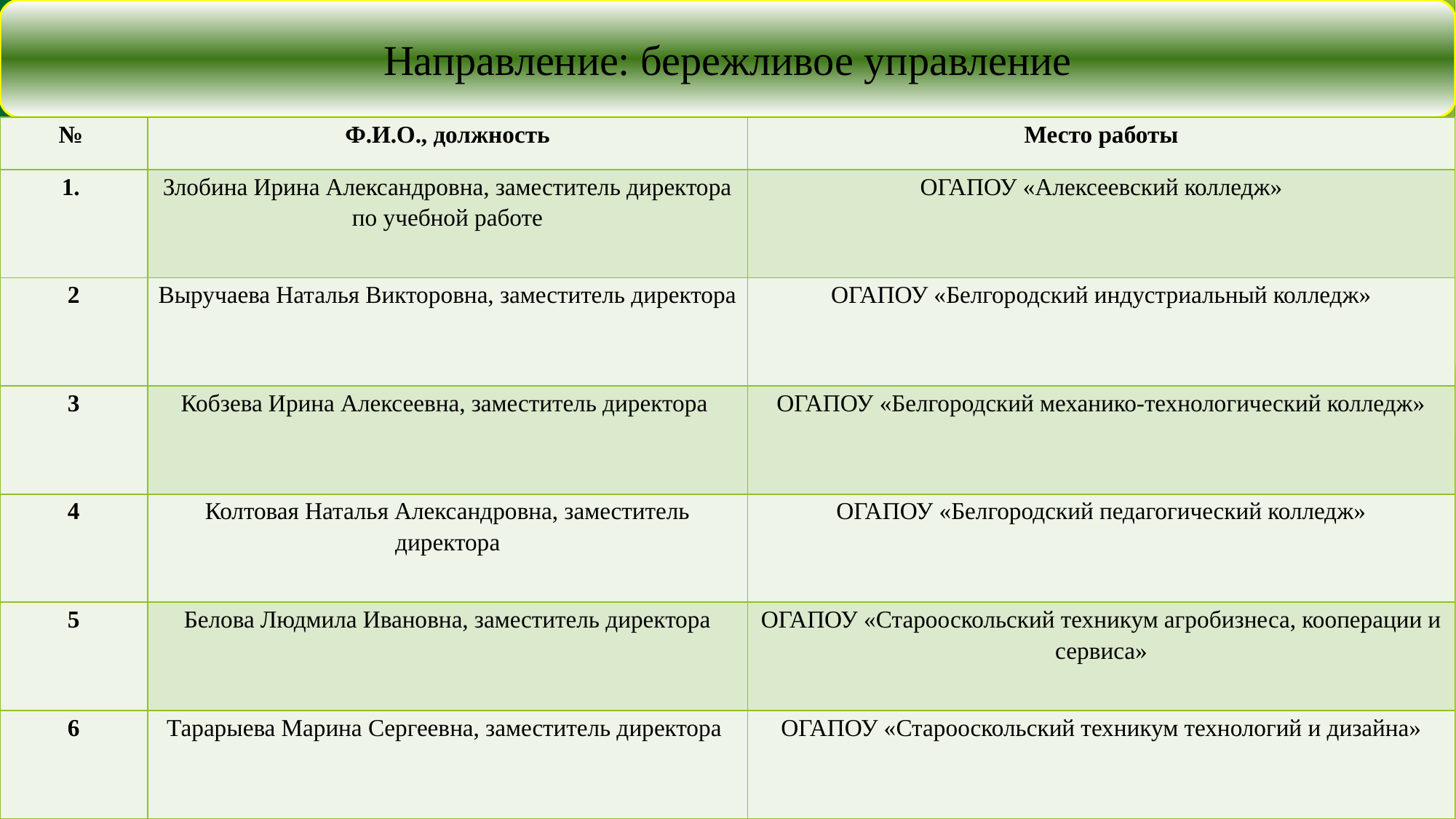

Направление: бережливое управление
| № | Ф.И.О., должность | Место работы |
| --- | --- | --- |
| 1. | Злобина Ирина Александровна, заместитель директора по учебной работе | ОГАПОУ «Алексеевский колледж» |
| 2 | Выручаева Наталья Викторовна, заместитель директора | ОГАПОУ «Белгородский индустриальный колледж» |
| 3 | Кобзева Ирина Алексеевна, заместитель директора | ОГАПОУ «Белгородский механико-технологический колледж» |
| 4 | Колтовая Наталья Александровна, заместитель директора | ОГАПОУ «Белгородский педагогический колледж» |
| 5 | Белова Людмила Ивановна, заместитель директора | ОГАПОУ «Старооскольский техникум агробизнеса, кооперации и сервиса» |
| 6 | Тарарыева Марина Сергеевна, заместитель директора | ОГАПОУ «Старооскольский техникум технологий и дизайна» |